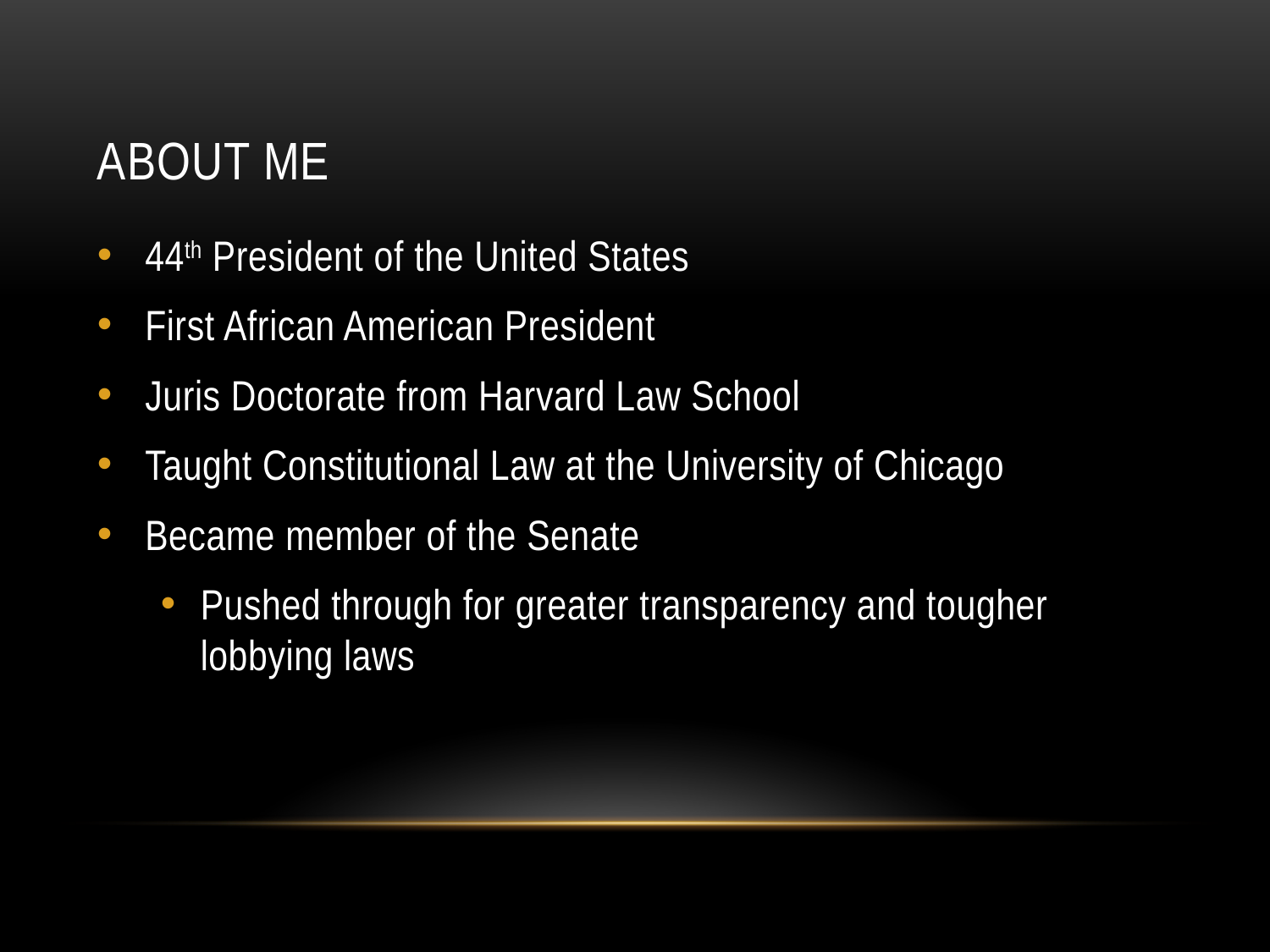

# About Me
44th President of the United States
First African American President
Juris Doctorate from Harvard Law School
Taught Constitutional Law at the University of Chicago
Became member of the Senate
Pushed through for greater transparency and tougher lobbying laws